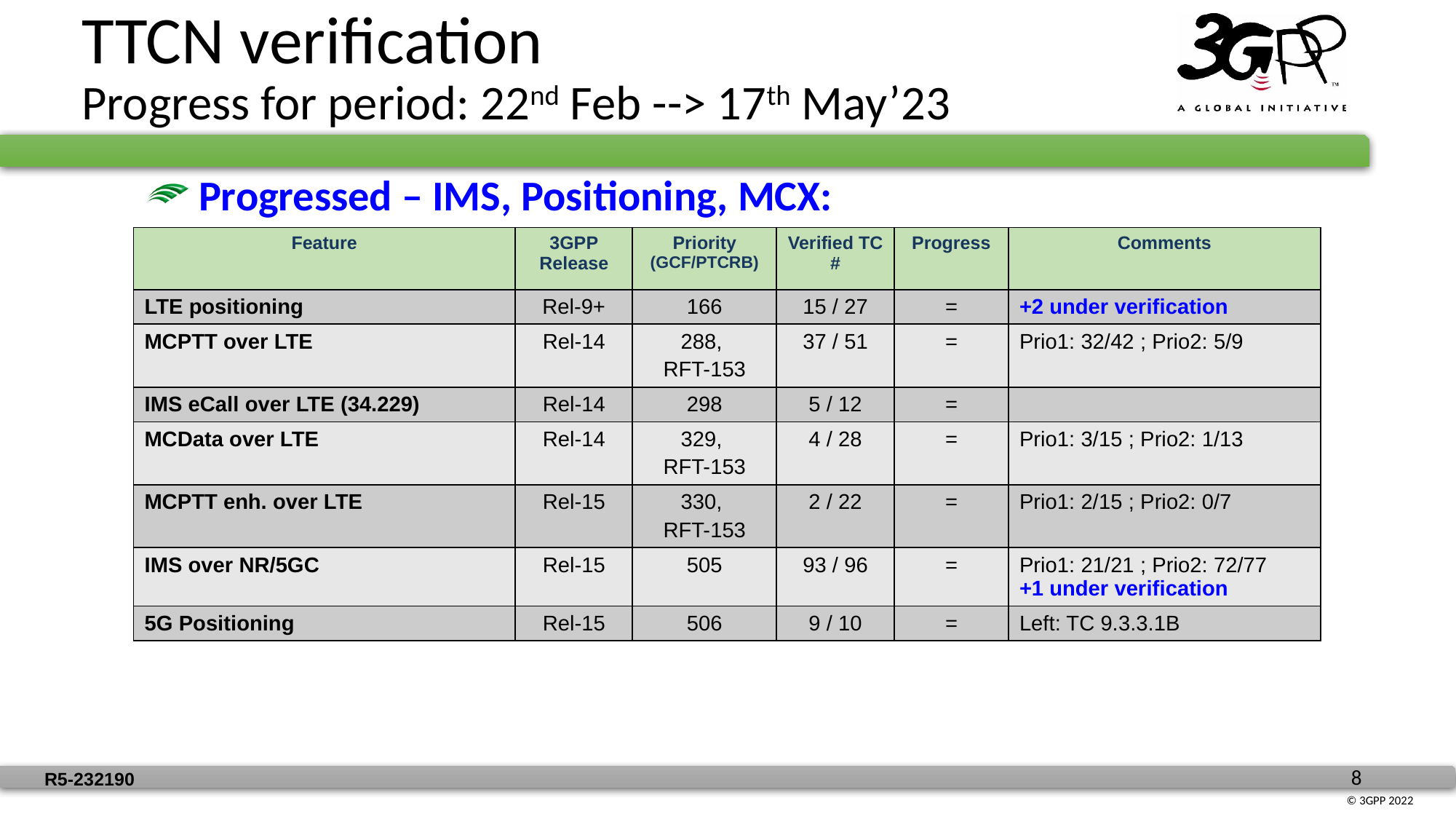

# TTCN verification Progress for period: 22nd Feb --> 17th May’23
 Progressed – IMS, Positioning, MCX:

| Feature | 3GPP Release | Priority (GCF/PTCRB) | Verified TC # | Progress | Comments |
| --- | --- | --- | --- | --- | --- |
| LTE positioning | Rel-9+ | 166 | 15 / 27 | = | +2 under verification |
| MCPTT over LTE | Rel-14 | 288, RFT-153 | 37 / 51 | = | Prio1: 32/42 ; Prio2: 5/9 |
| IMS eCall over LTE (34.229) | Rel-14 | 298 | 5 / 12 | = |  |
| MCData over LTE | Rel-14 | 329, RFT-153 | 4 / 28 | = | Prio1: 3/15 ; Prio2: 1/13 |
| MCPTT enh. over LTE | Rel-15 | 330, RFT-153 | 2 / 22 | = | Prio1: 2/15 ; Prio2: 0/7 |
| IMS over NR/5GC | Rel-15 | 505 | 93 / 96 | = | Prio1: 21/21 ; Prio2: 72/77 +1 under verification |
| 5G Positioning | Rel-15 | 506 | 9 / 10 | = | Left: TC 9.3.3.1B |